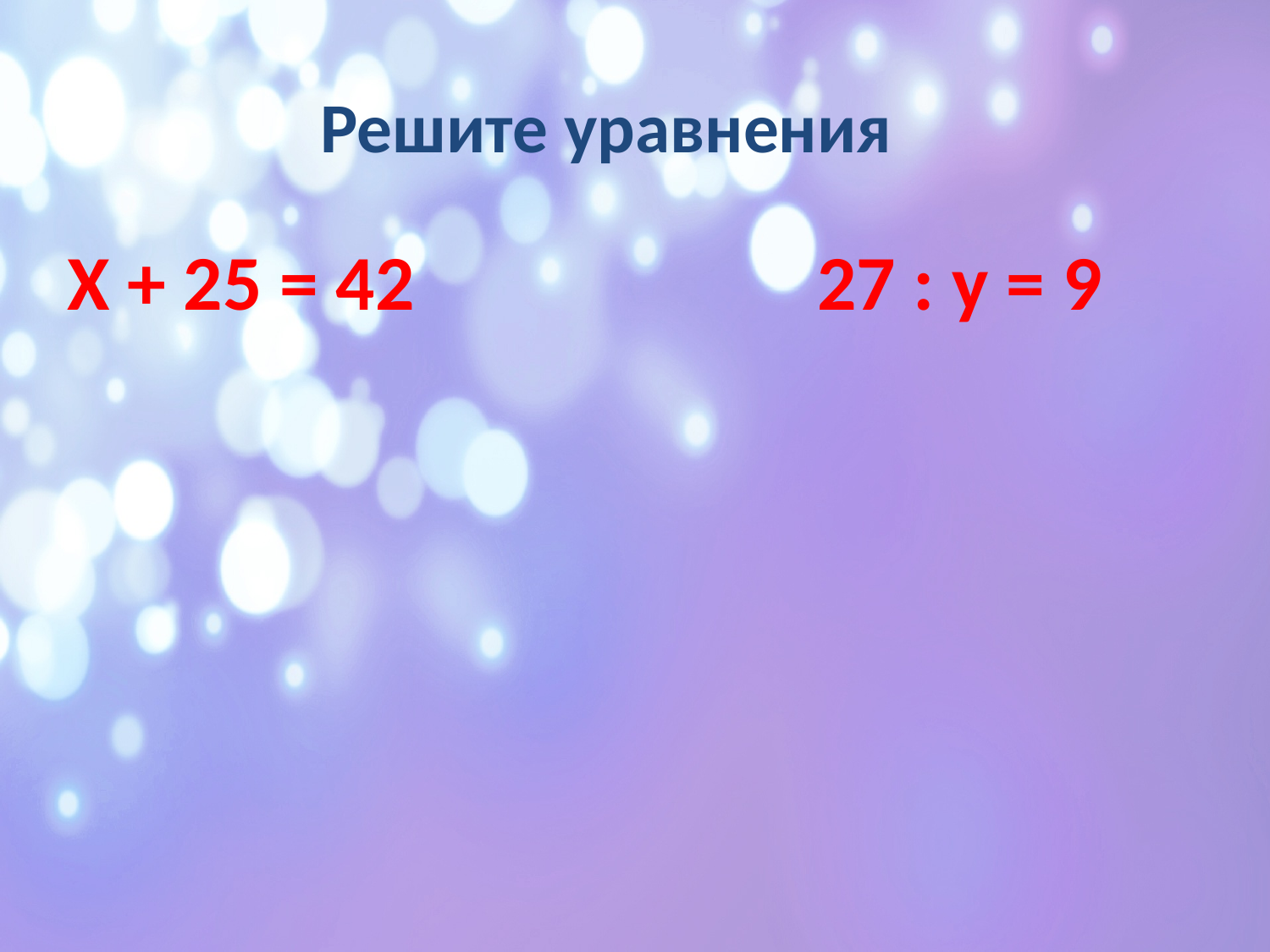

Решите уравнения
Х + 25 = 42                       27 : у = 9